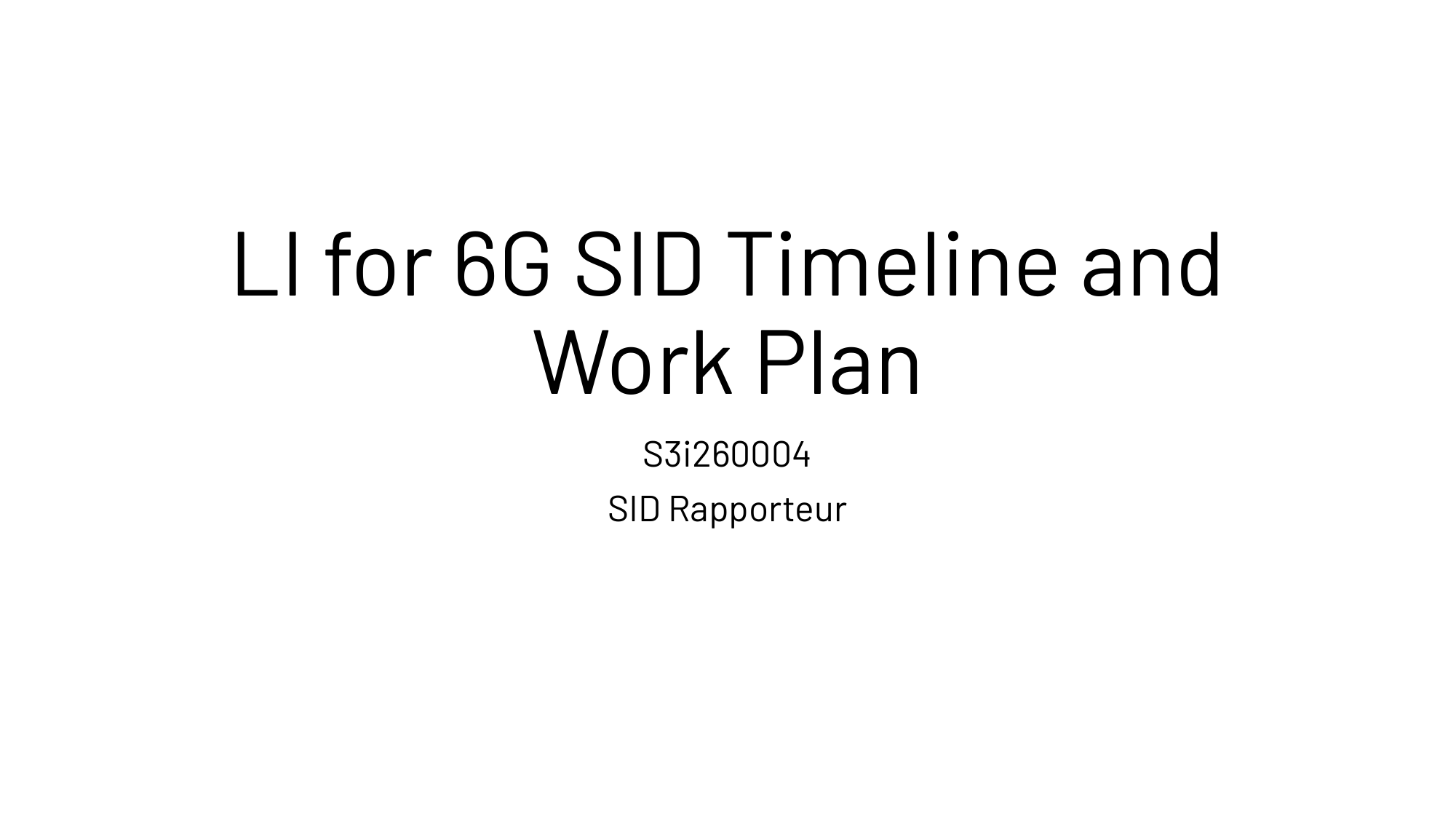

# LI for 6G SID Timeline and Work Plan
S3i260004
SID Rapporteur